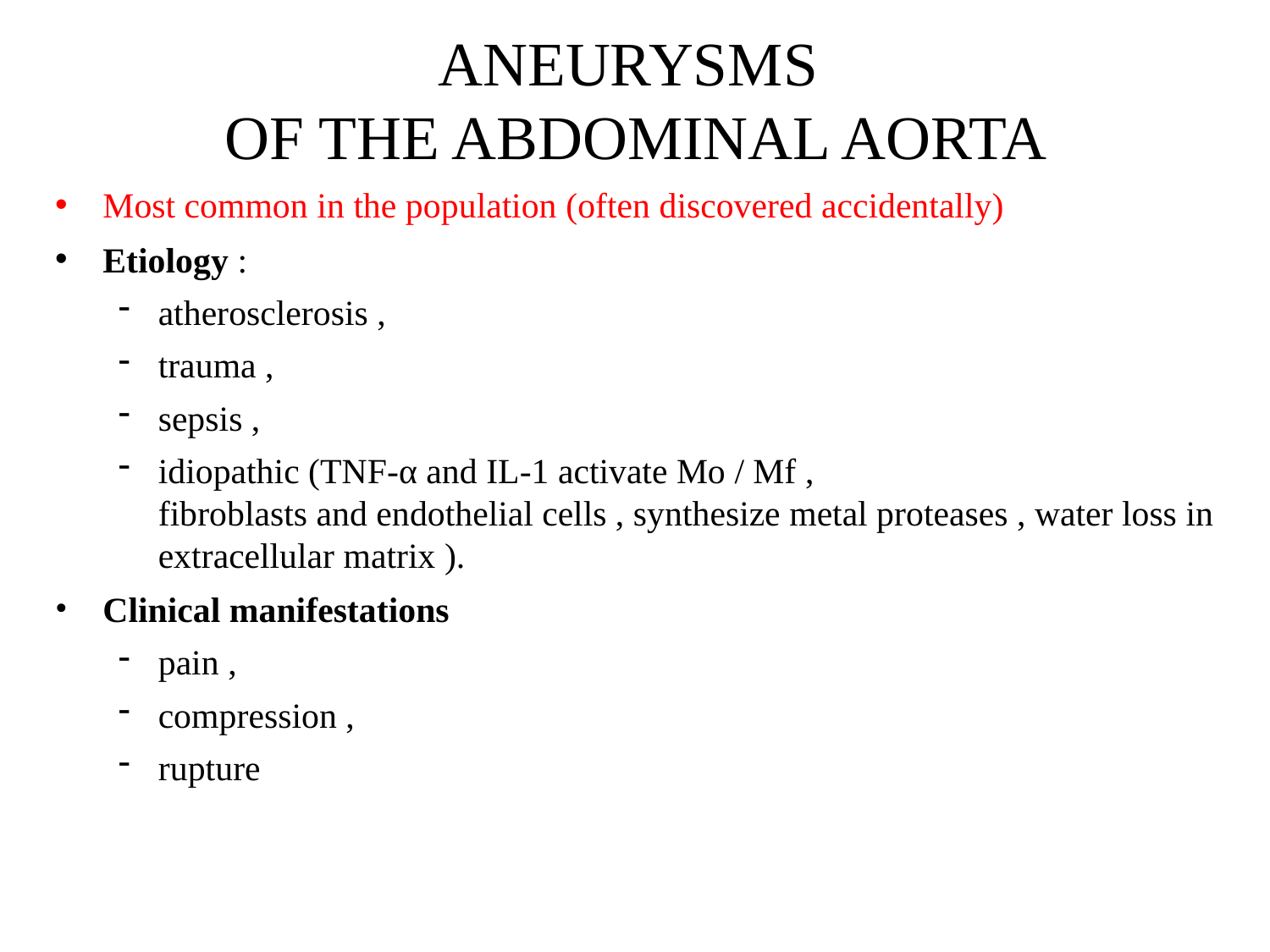

ANEURYSMS
OF THE ABDOMINAL AORTA
Most common in the population (often discovered accidentally)
Etiology :
atherosclerosis ,
trauma ,
sepsis ,
idiopathic (TNF-α and IL-1 activate Mo / Mf ,
fibroblasts and endothelial cells , synthesize metal proteases , water loss in extracellular matrix ).
Clinical manifestations
pain ,
compression ,
rupture